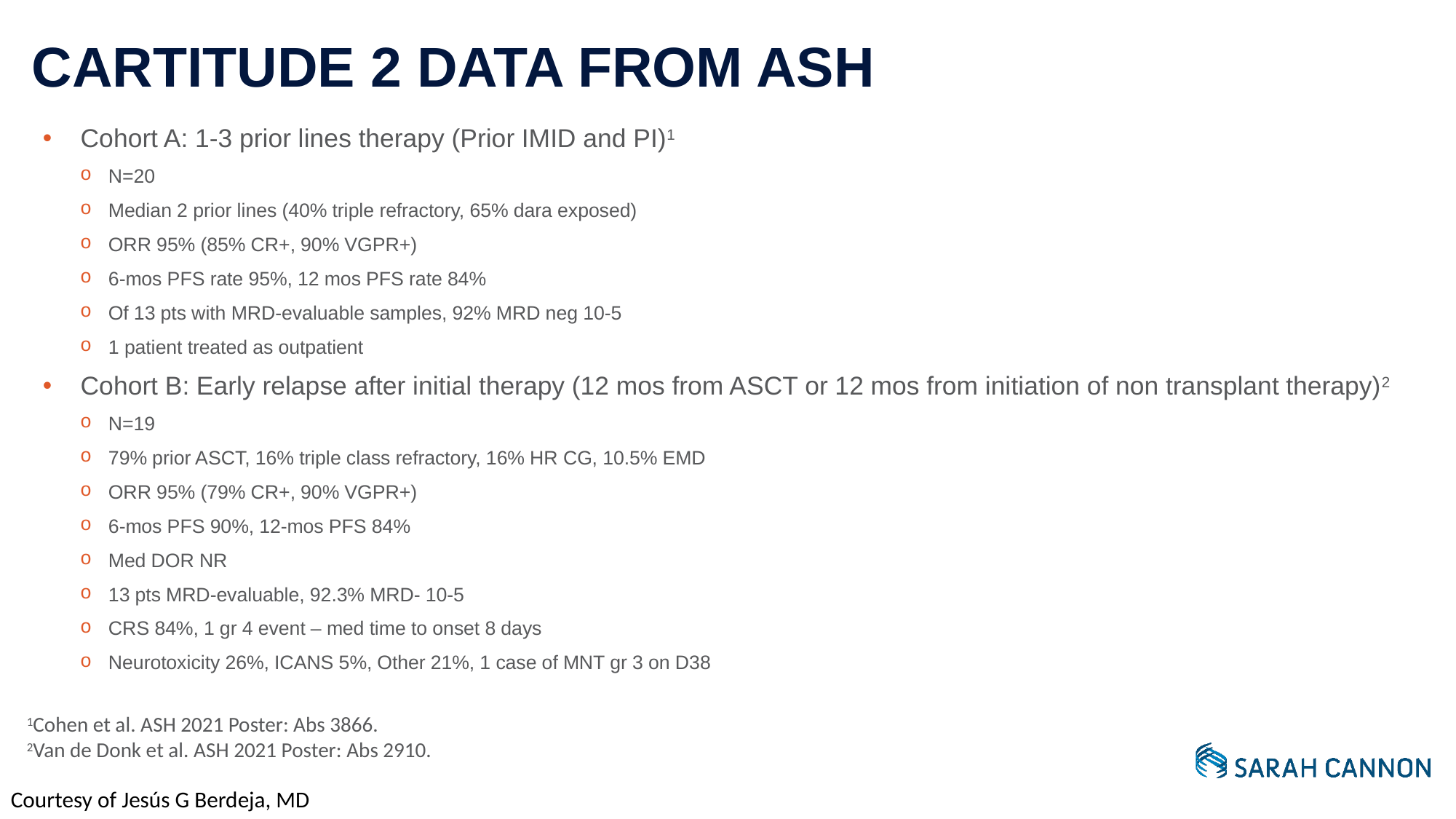

# CARTITUDE 2 DATA FROM ASH
Cohort A: 1-3 prior lines therapy (Prior IMID and PI)1
N=20
Median 2 prior lines (40% triple refractory, 65% dara exposed)
ORR 95% (85% CR+, 90% VGPR+)
6-mos PFS rate 95%, 12 mos PFS rate 84%
Of 13 pts with MRD-evaluable samples, 92% MRD neg 10-5
1 patient treated as outpatient
Cohort B: Early relapse after initial therapy (12 mos from ASCT or 12 mos from initiation of non transplant therapy)2
N=19
79% prior ASCT, 16% triple class refractory, 16% HR CG, 10.5% EMD
ORR 95% (79% CR+, 90% VGPR+)
6-mos PFS 90%, 12-mos PFS 84%
Med DOR NR
13 pts MRD-evaluable, 92.3% MRD- 10-5
CRS 84%, 1 gr 4 event – med time to onset 8 days
Neurotoxicity 26%, ICANS 5%, Other 21%, 1 case of MNT gr 3 on D38

1Cohen et al. ASH 2021 Poster: Abs 3866.
2Van de Donk et al. ASH 2021 Poster: Abs 2910.
Courtesy of Jesús G Berdeja, MD